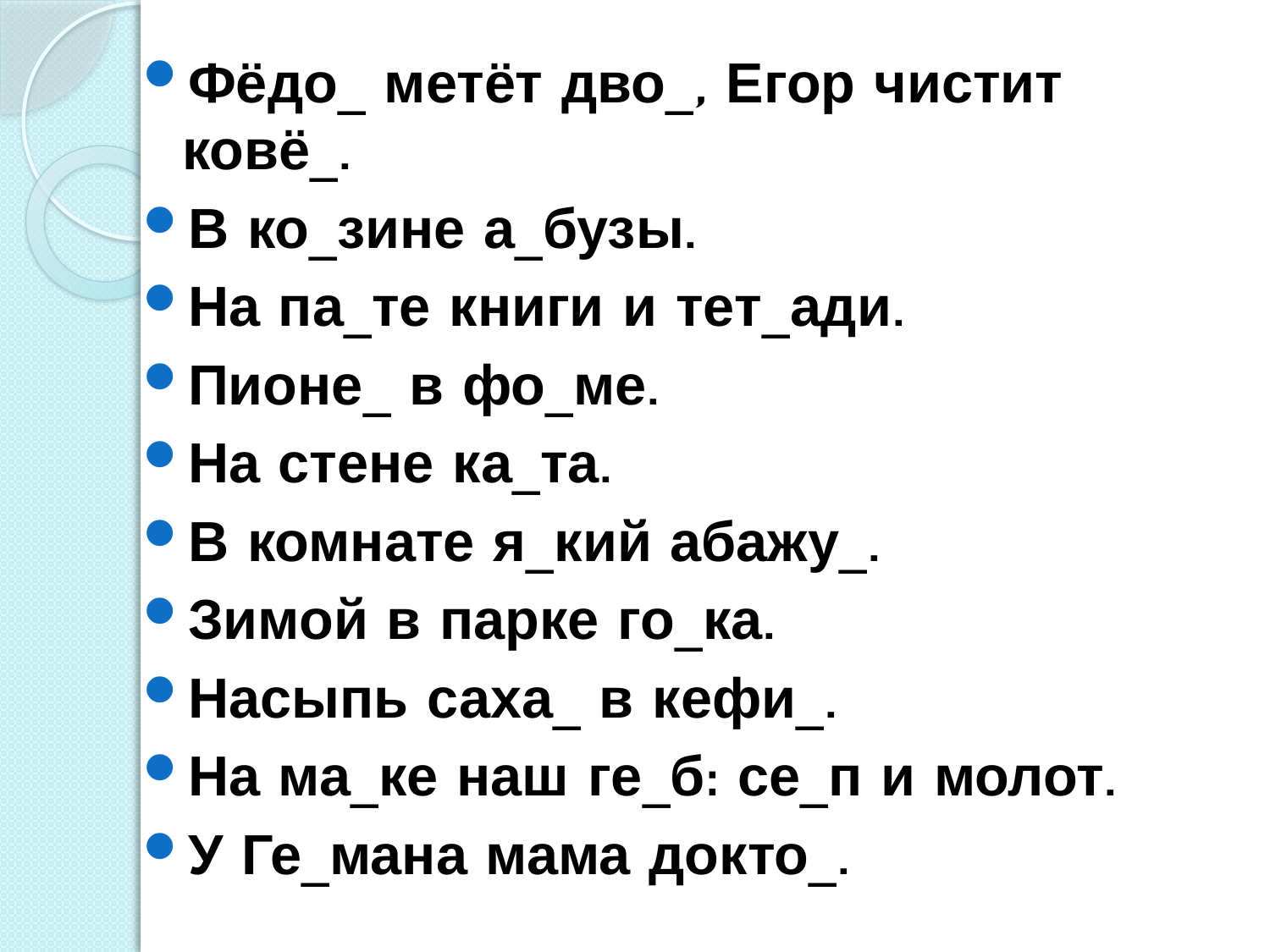

#
Фёдо_ метёт дво_, Егор чистит ковё_.
В ко_зине а_бузы.
На па_те книги и тет_ади.
Пионе_ в фо_ме.
На стене ка_та.
В комнате я_кий абажу_.
Зимой в парке го_ка.
Насыпь саха_ в кефи_.
На ма_ке наш ге_б: се_п и молот.
У Ге_мана мама докто_.